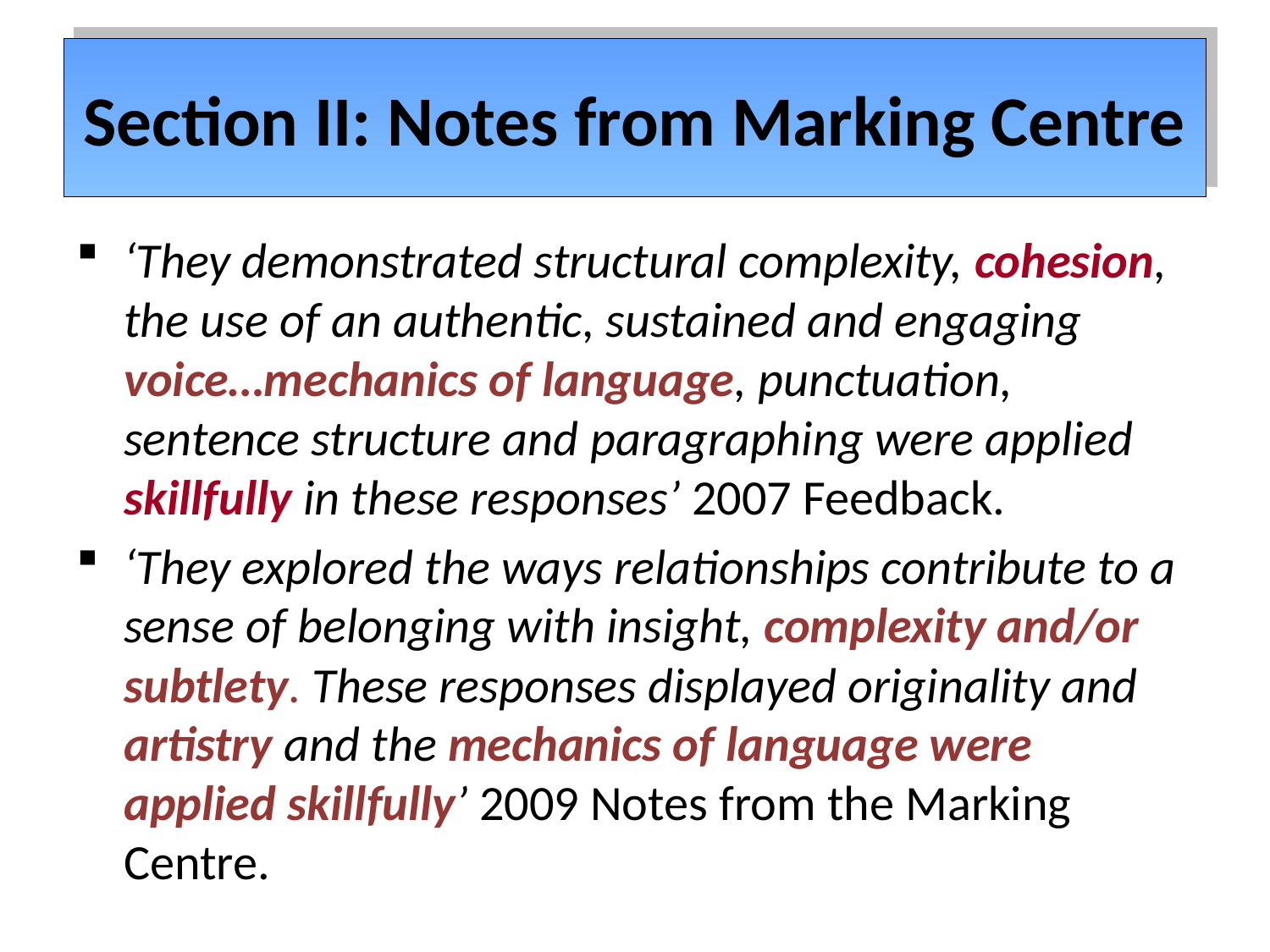

# Section II: Notes from Marking Centre
‘They demonstrated structural complexity, cohesion, the use of an authentic, sustained and engaging voice…mechanics of language, punctuation, sentence structure and paragraphing were applied skillfully in these responses’ 2007 Feedback.
‘They explored the ways relationships contribute to a sense of belonging with insight, complexity and/or subtlety. These responses displayed originality and artistry and the mechanics of language were applied skillfully’ 2009 Notes from the Marking Centre.